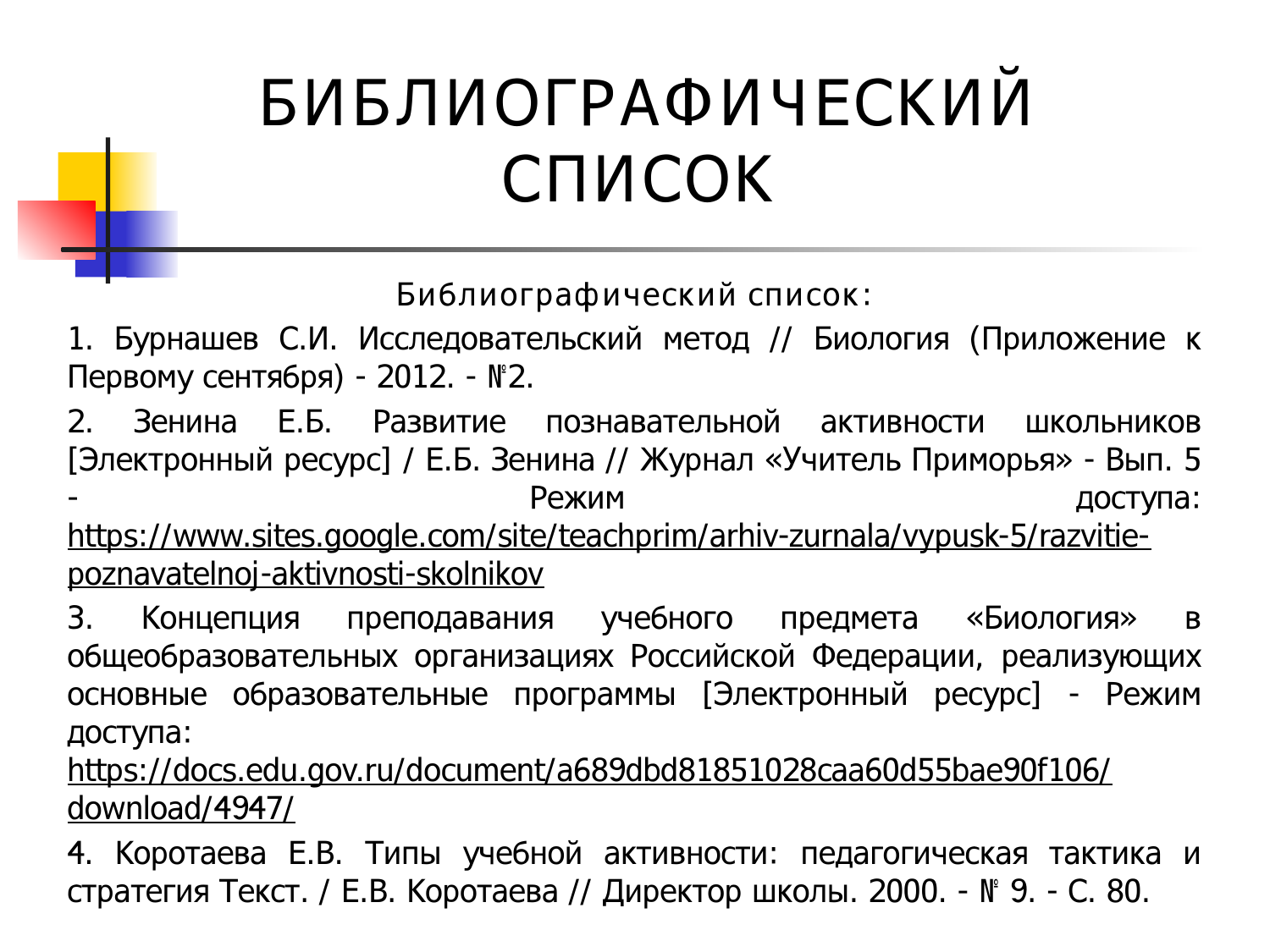

БИБЛИОГРАФИЧЕСКИЙ СПИСОК
Библиографический список:
1. Бурнашев С.И. Исследовательский метод // Биология (Приложение к Первому сентября) - 2012. - №2.
2. Зенина Е.Б. Развитие познавательной активности школьников [Электронный ресурс] / Е.Б. Зенина // Журнал «Учитель Приморья» - Вып. 5 - Режим доступа: https://www.sites.google.com/site/teachprim/arhiv-zurnala/vypusk-5/razvitie-poznavatelnoj-aktivnosti-skolnikov
3. Концепция преподавания учебного предмета «Биология» в общеобразовательных организациях Российской Федерации, реализующих основные образовательные программы [Электронный ресурс] - Режим доступа: https://docs.edu.gov.ru/document/a689dbd81851028caa60d55bae90f106/download/4947/
4. Коротаева Е.В. Типы учебной активности: педагогическая тактика и стратегия Текст. / Е.В. Коротаева // Директор школы. 2000. - № 9. - С. 80.